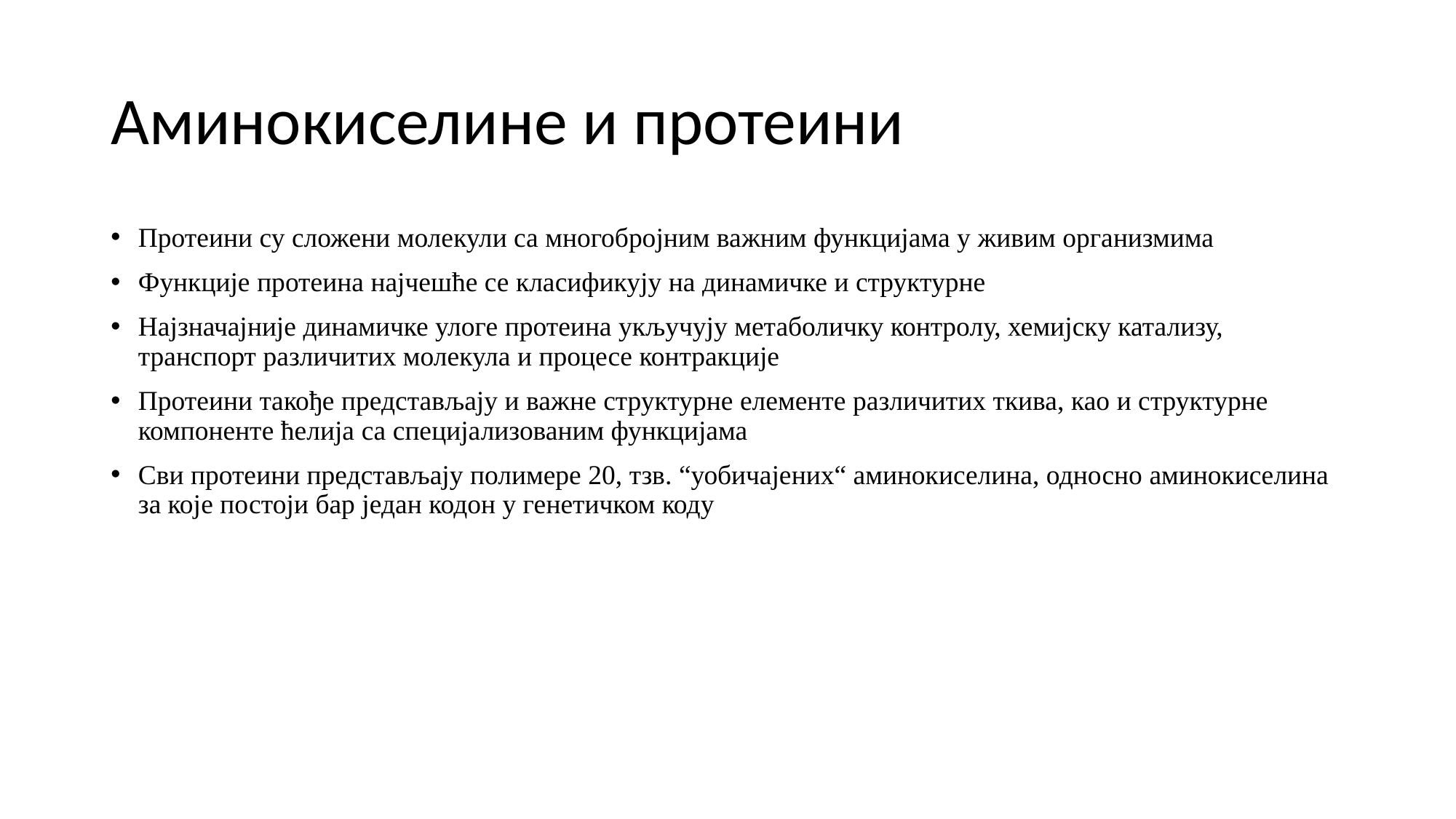

# Аминокиселине и протеини
Протеини су сложени молекули са многобројним важним функцијама у живим организмима
Функције протеина најчешће се класификују на динамичке и структурне
Најзначајније динамичке улоге протеина укључују метаболичку контролу, хемијску катализу, транспорт различитих молекула и процесе контракције
Протеини такође представљају и важне структурне елементе различитих ткива, као и структурне компоненте ћелија са специјализованим функцијама
Сви протеини представљају полимере 20, тзв. “уобичајених“ аминокиселина, односно аминокиселина за које постоји бар један кодон у генетичком коду